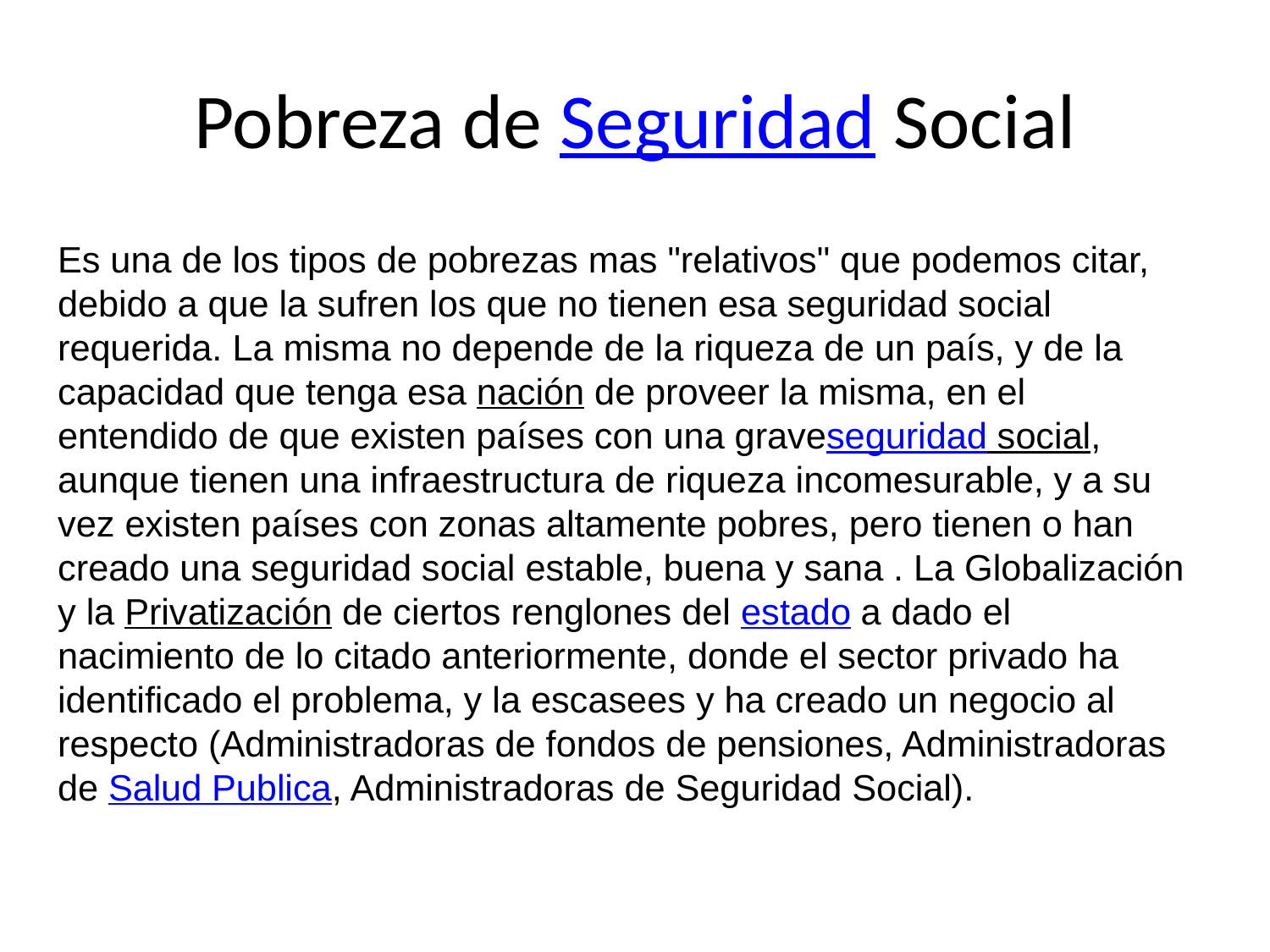

# Pobreza de Seguridad Social
Es una de los tipos de pobrezas mas "relativos" que podemos citar, debido a que la sufren los que no tienen esa seguridad social requerida. La misma no depende de la riqueza de un país, y de la capacidad que tenga esa nación de proveer la misma, en el entendido de que existen países con una graveseguridad social, aunque tienen una infraestructura de riqueza incomesurable, y a su vez existen países con zonas altamente pobres, pero tienen o han creado una seguridad social estable, buena y sana . La Globalización y la Privatización de ciertos renglones del estado a dado el nacimiento de lo citado anteriormente, donde el sector privado ha identificado el problema, y la escasees y ha creado un negocio al respecto (Administradoras de fondos de pensiones, Administradoras de Salud Publica, Administradoras de Seguridad Social).